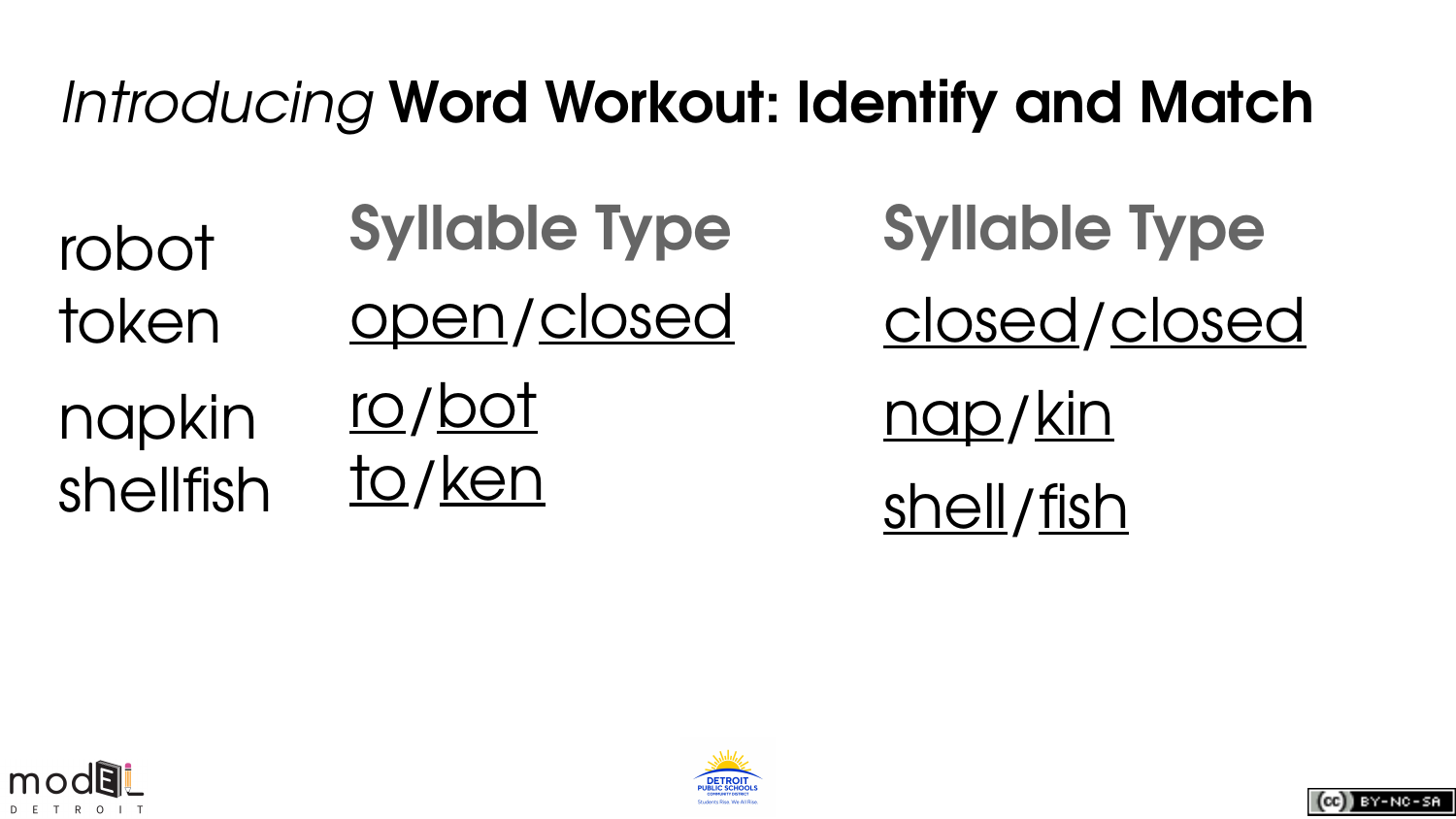

# Introducing Word Workout: Identify and Match
Syllable Type
open/closed
ro/bot	  to/ken

Syllable Type
closed/closed
nap/kin
shell/fish
robot  token

napkin
shellfish